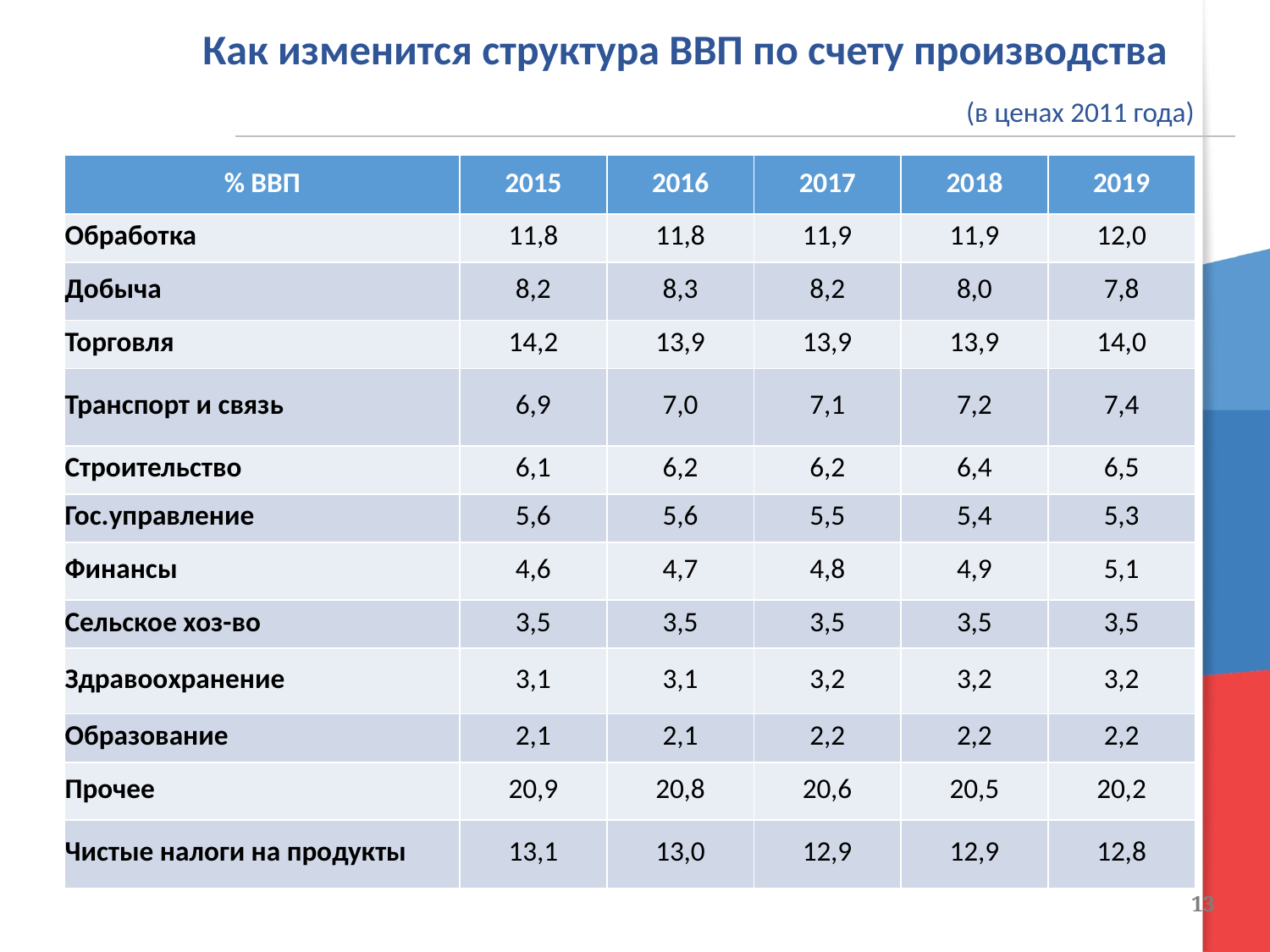

Как изменится структура ВВП по счету производства
(в ценах 2011 года)
| % ВВП | 2015 | 2016 | 2017 | 2018 | 2019 |
| --- | --- | --- | --- | --- | --- |
| Обработка | 11,8 | 11,8 | 11,9 | 11,9 | 12,0 |
| Добыча | 8,2 | 8,3 | 8,2 | 8,0 | 7,8 |
| Торговля | 14,2 | 13,9 | 13,9 | 13,9 | 14,0 |
| Транспорт и связь | 6,9 | 7,0 | 7,1 | 7,2 | 7,4 |
| Строительство | 6,1 | 6,2 | 6,2 | 6,4 | 6,5 |
| Гос.управление | 5,6 | 5,6 | 5,5 | 5,4 | 5,3 |
| Финансы | 4,6 | 4,7 | 4,8 | 4,9 | 5,1 |
| Сельское хоз-во | 3,5 | 3,5 | 3,5 | 3,5 | 3,5 |
| Здравоохранение | 3,1 | 3,1 | 3,2 | 3,2 | 3,2 |
| Образование | 2,1 | 2,1 | 2,2 | 2,2 | 2,2 |
| Прочее | 20,9 | 20,8 | 20,6 | 20,5 | 20,2 |
| Чистые налоги на продукты | 13,1 | 13,0 | 12,9 | 12,9 | 12,8 |